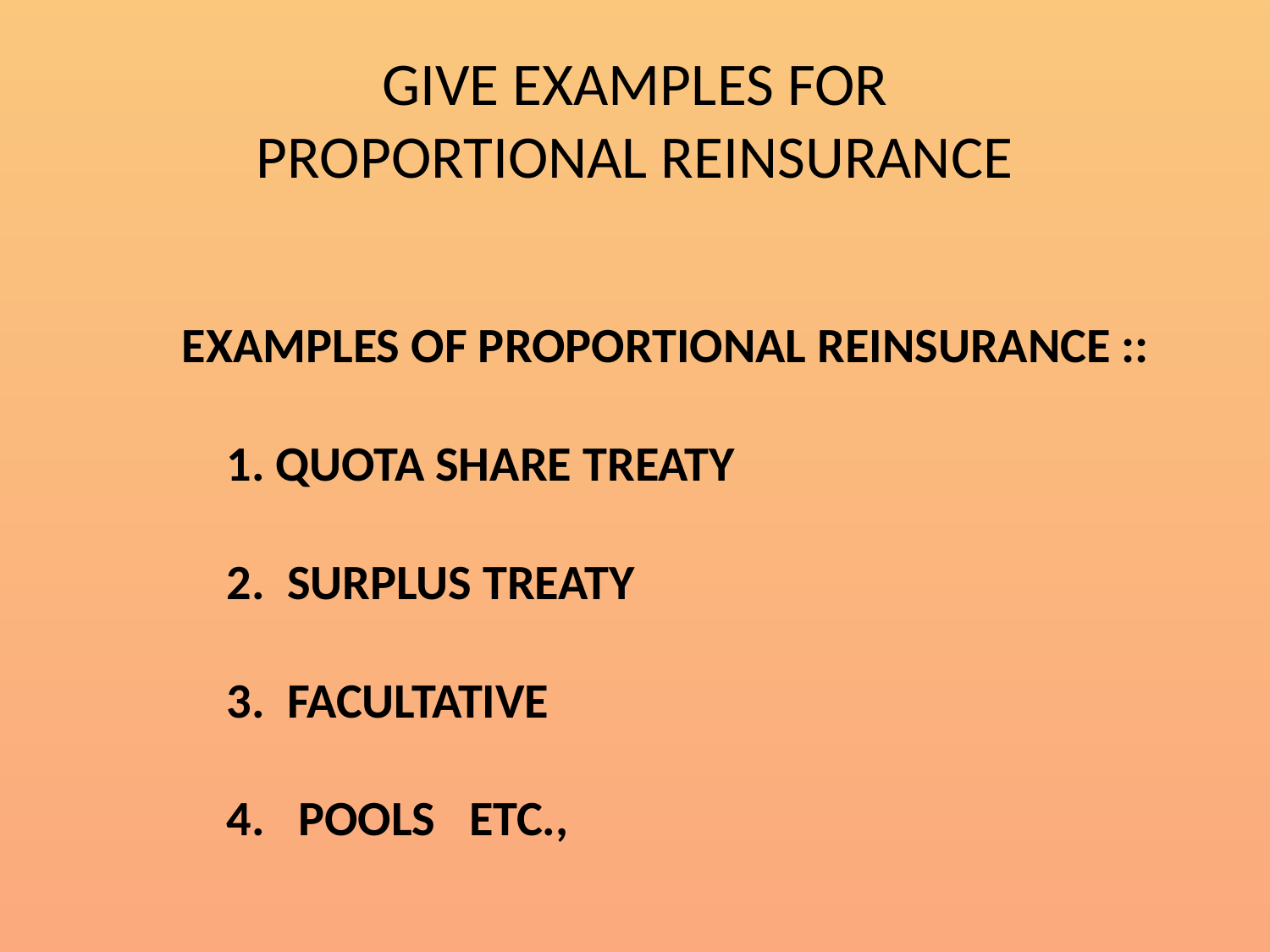

# GIVE EXAMPLES FOR PROPORTIONAL REINSURANCE
EXAMPLES OF PROPORTIONAL REINSURANCE ::

    1. QUOTA SHARE TREATY

    2.  SURPLUS TREATY

    3.  FACULTATIVE

    4.   POOLS   ETC.,